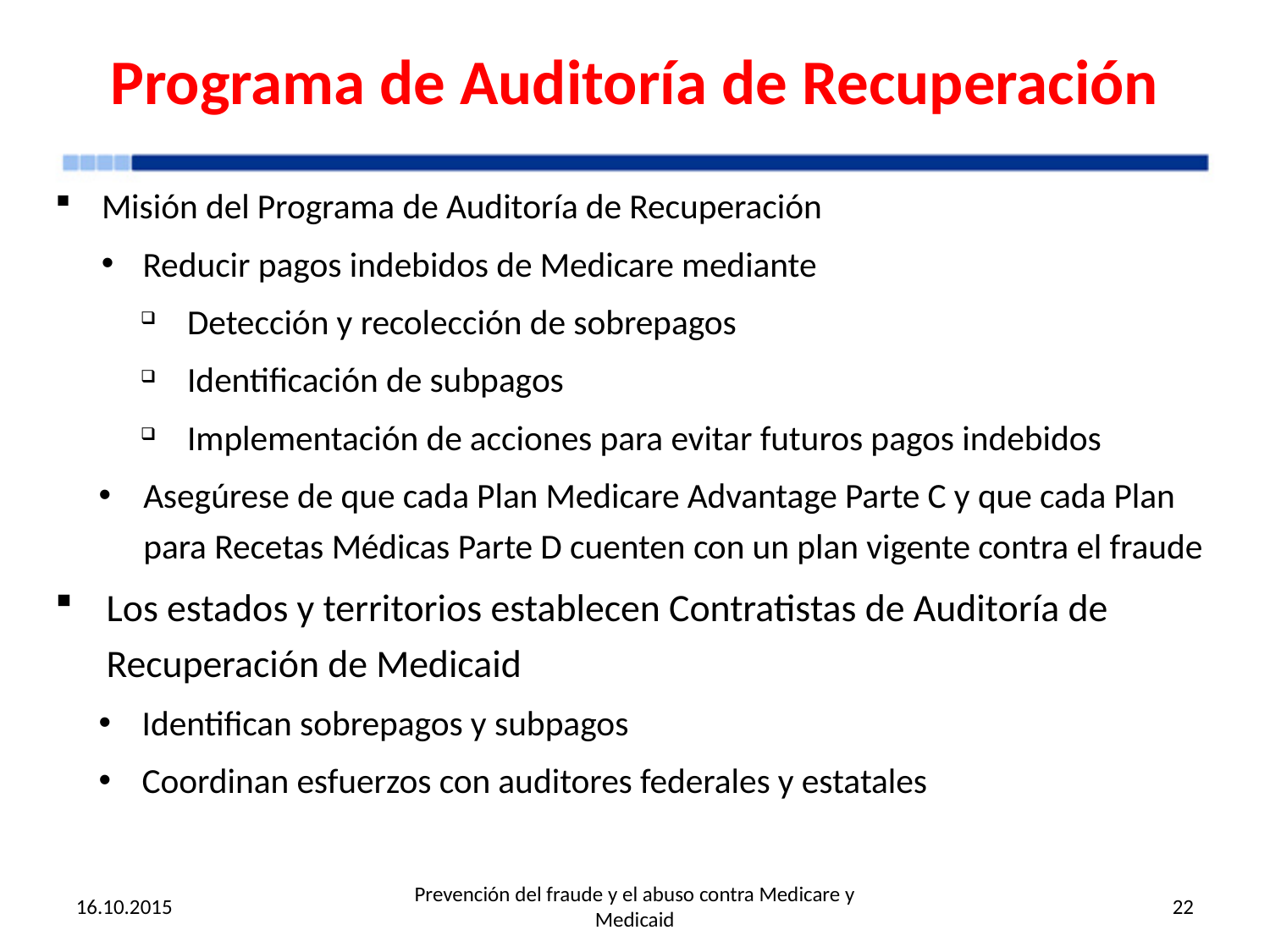

# Programa de Auditoría de Recuperación
Misión del Programa de Auditoría de Recuperación
Reducir pagos indebidos de Medicare mediante
Detección y recolección de sobrepagos
Identificación de subpagos
Implementación de acciones para evitar futuros pagos indebidos
Asegúrese de que cada Plan Medicare Advantage Parte C y que cada Plan para Recetas Médicas Parte D cuenten con un plan vigente contra el fraude
Los estados y territorios establecen Contratistas de Auditoría de Recuperación de Medicaid
Identifican sobrepagos y subpagos
Coordinan esfuerzos con auditores federales y estatales

16.10.2015
Prevención del fraude y el abuso contra Medicare y Medicaid
22